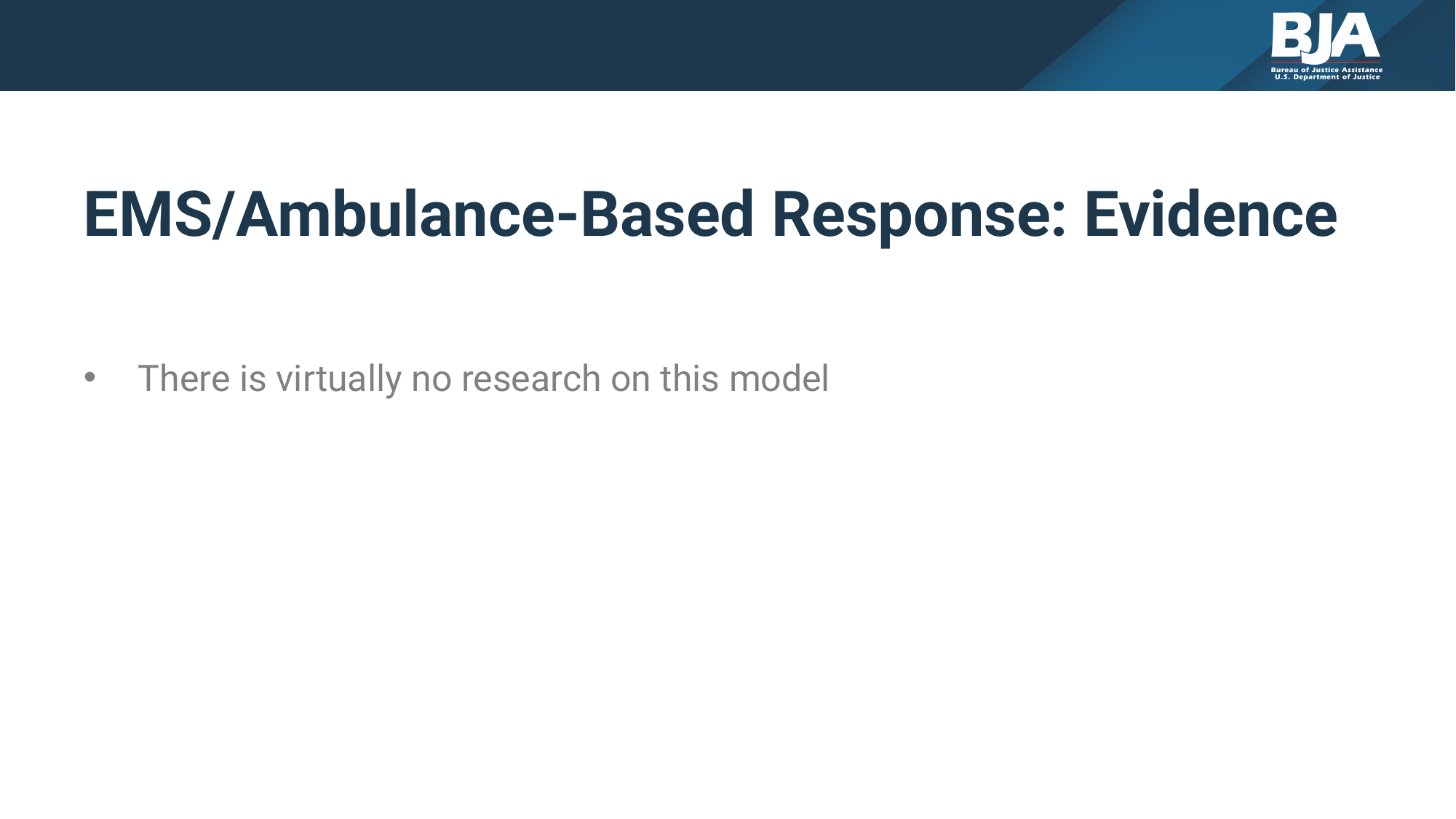

# EMS/Ambulance-Based Response: Evidence
There is virtually no research on this model